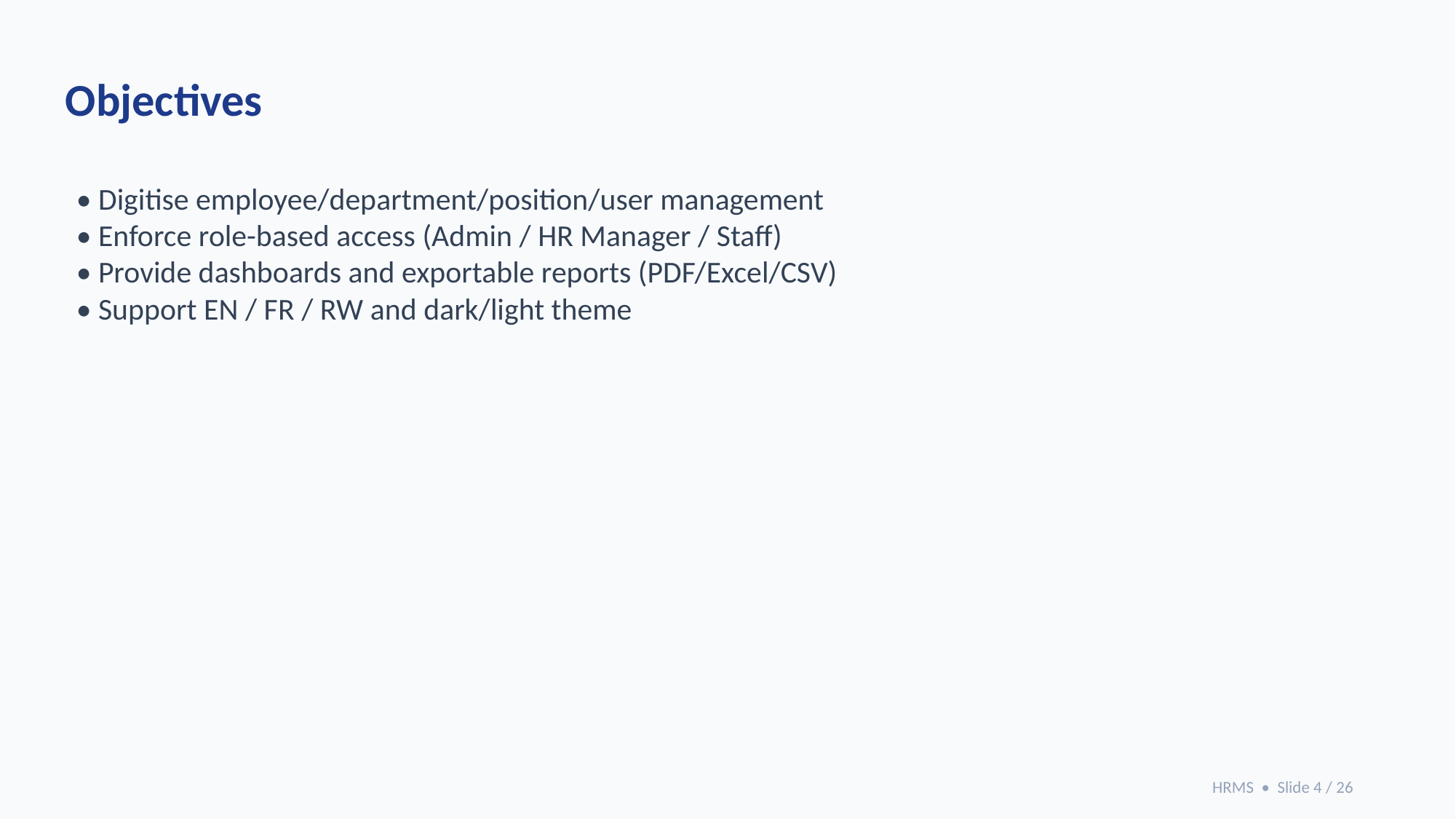

Objectives
• Digitise employee/department/position/user management
• Enforce role-based access (Admin / HR Manager / Staff)
• Provide dashboards and exportable reports (PDF/Excel/CSV)
• Support EN / FR / RW and dark/light theme
HRMS  •  Slide 4 / 26